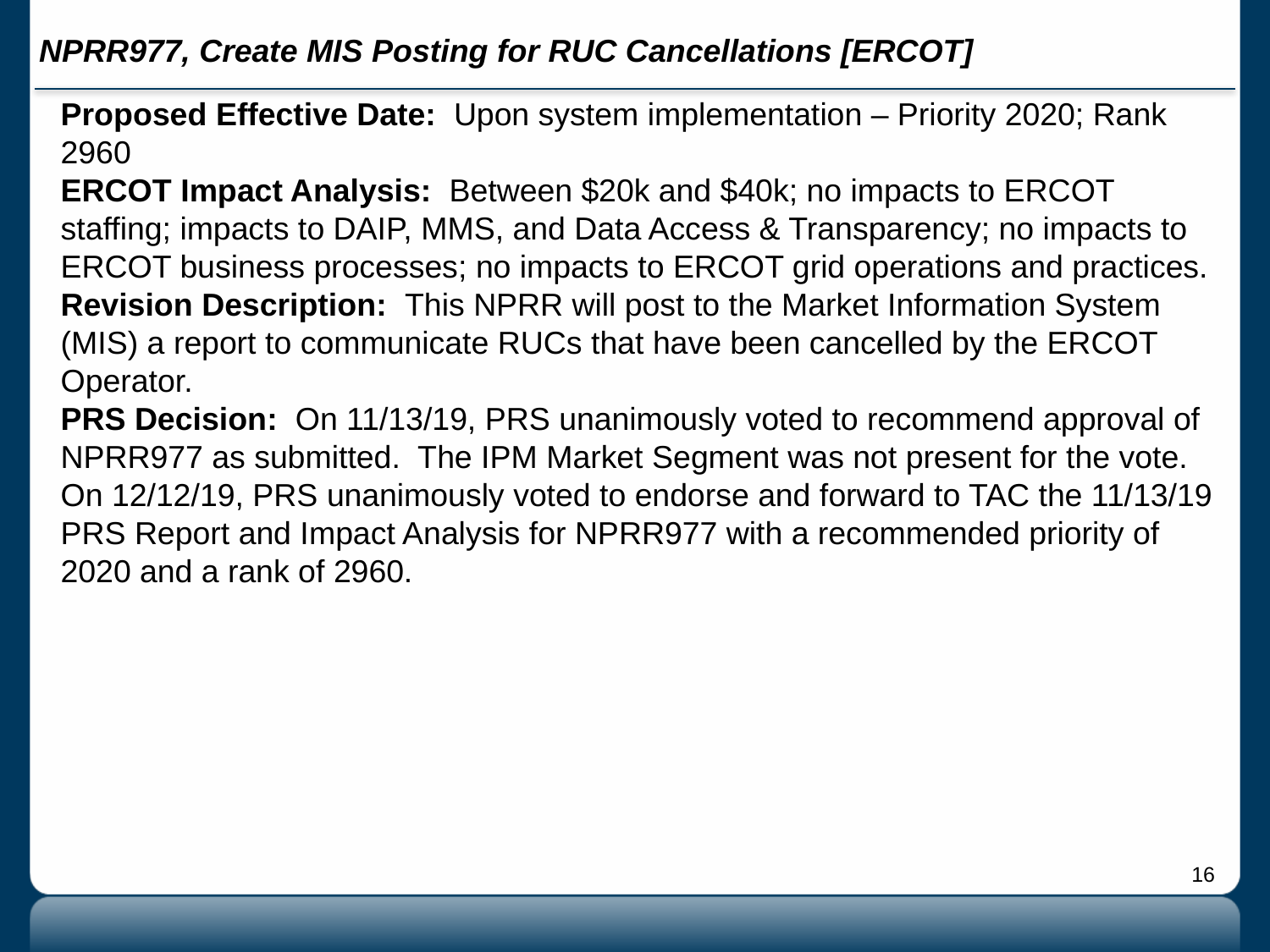

# NPRR977, Create MIS Posting for RUC Cancellations [ERCOT]
Proposed Effective Date:  Upon system implementation – Priority 2020; Rank 2960
ERCOT Impact Analysis:  Between $20k and $40k; no impacts to ERCOT staffing; impacts to DAIP, MMS, and Data Access & Transparency; no impacts to ERCOT business processes; no impacts to ERCOT grid operations and practices.
Revision Description:  This NPRR will post to the Market Information System (MIS) a report to communicate RUCs that have been cancelled by the ERCOT Operator.
PRS Decision:  On 11/13/19, PRS unanimously voted to recommend approval of NPRR977 as submitted.  The IPM Market Segment was not present for the vote.  On 12/12/19, PRS unanimously voted to endorse and forward to TAC the 11/13/19 PRS Report and Impact Analysis for NPRR977 with a recommended priority of 2020 and a rank of 2960.